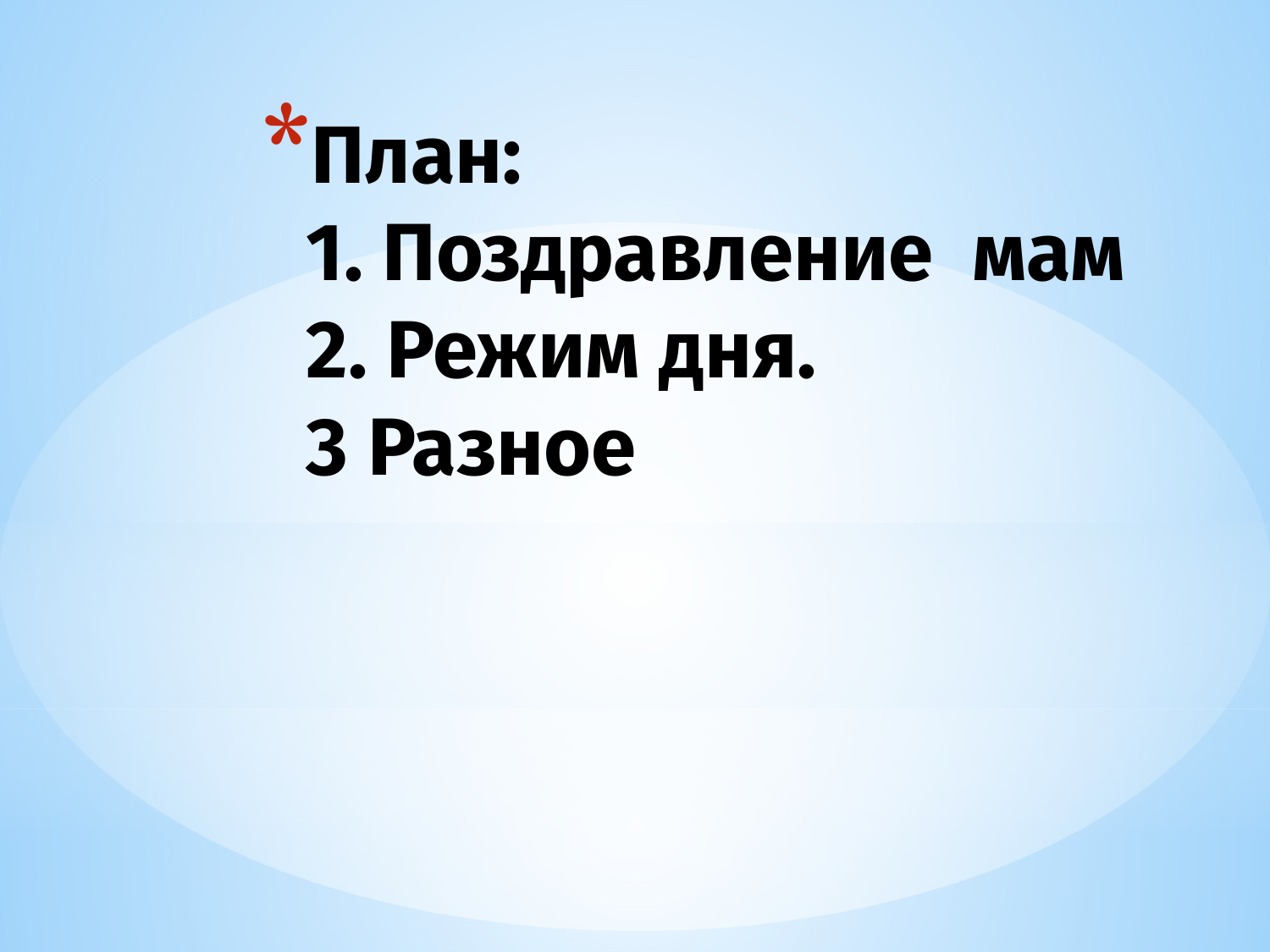

# План: 1. Поздравление  мам 2. Режим дня. 3 Разное